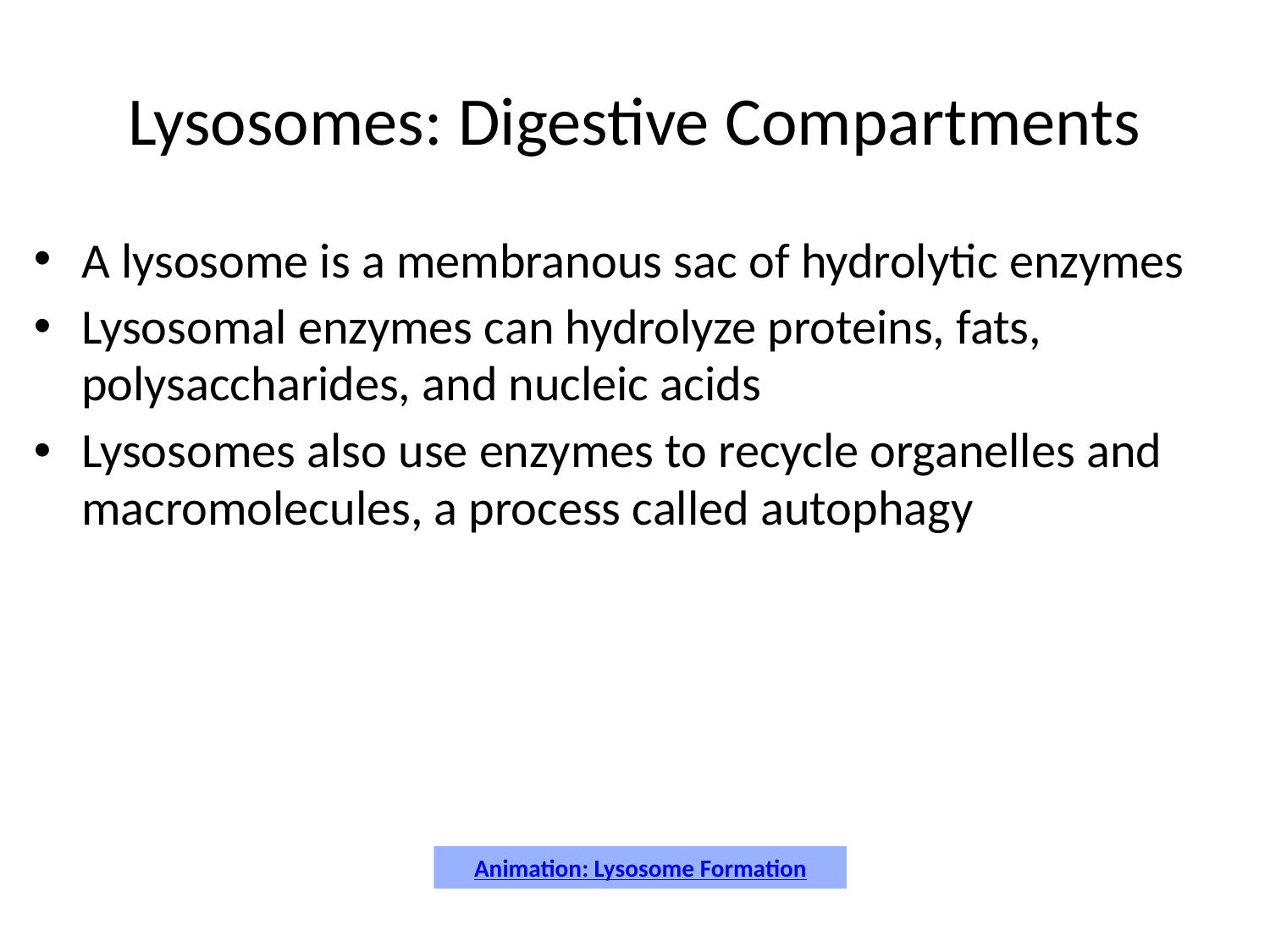

# Lysosomes: Digestive Compartments
A lysosome is a membranous sac of hydrolytic enzymes
Lysosomal enzymes can hydrolyze proteins, fats, polysaccharides, and nucleic acids
Lysosomes also use enzymes to recycle organelles and macromolecules, a process called autophagy

Animation: Lysosome Formation